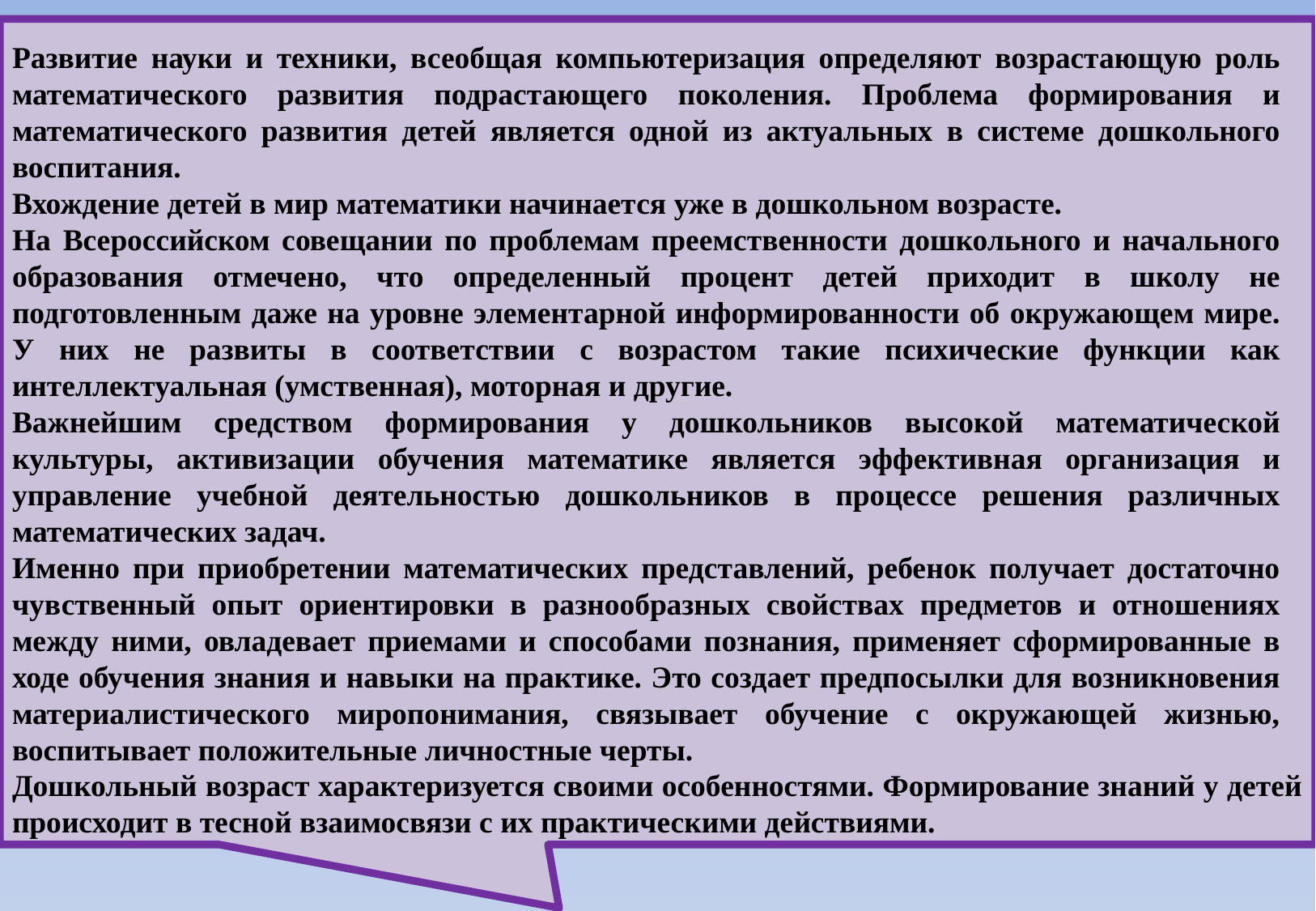

Развитие науки и техники, всеобщая компьютеризация определяют возрастающую роль математического развития подрастающего поколения. Проблема формирования и математического развития детей является одной из актуальных в системе дошкольного воспитания.
Вхождение детей в мир математики начинается уже в дошкольном возрасте.
На Всероссийском совещании по проблемам преемственности дошкольного и начального образования отмечено, что определенный процент детей приходит в школу не подготовленным даже на уровне элементарной информированности об окружающем мире. У них не развиты в соответствии с возрастом такие психические функции как интеллектуальная (умственная), моторная и другие.
Важнейшим средством формирования у дошкольников высокой математической культуры, активизации обучения математике является эффективная организация и управление учебной деятельностью дошкольников в процессе решения различных математических задач.
Именно при приобретении математических представлений, ребенок получает достаточно чувственный опыт ориентировки в разнообразных свойствах предметов и отношениях между ними, овладевает приемами и способами познания, применяет сформированные в ходе обучения знания и навыки на практике. Это создает предпосылки для возникновения материалистического миропонимания, связывает обучение с окружающей жизнью, воспитывает положительные личностные черты.
Дошкольный возраст характеризуется своими особенностями. Формирование знаний у детей происходит в тесной взаимосвязи с их практическими действиями.